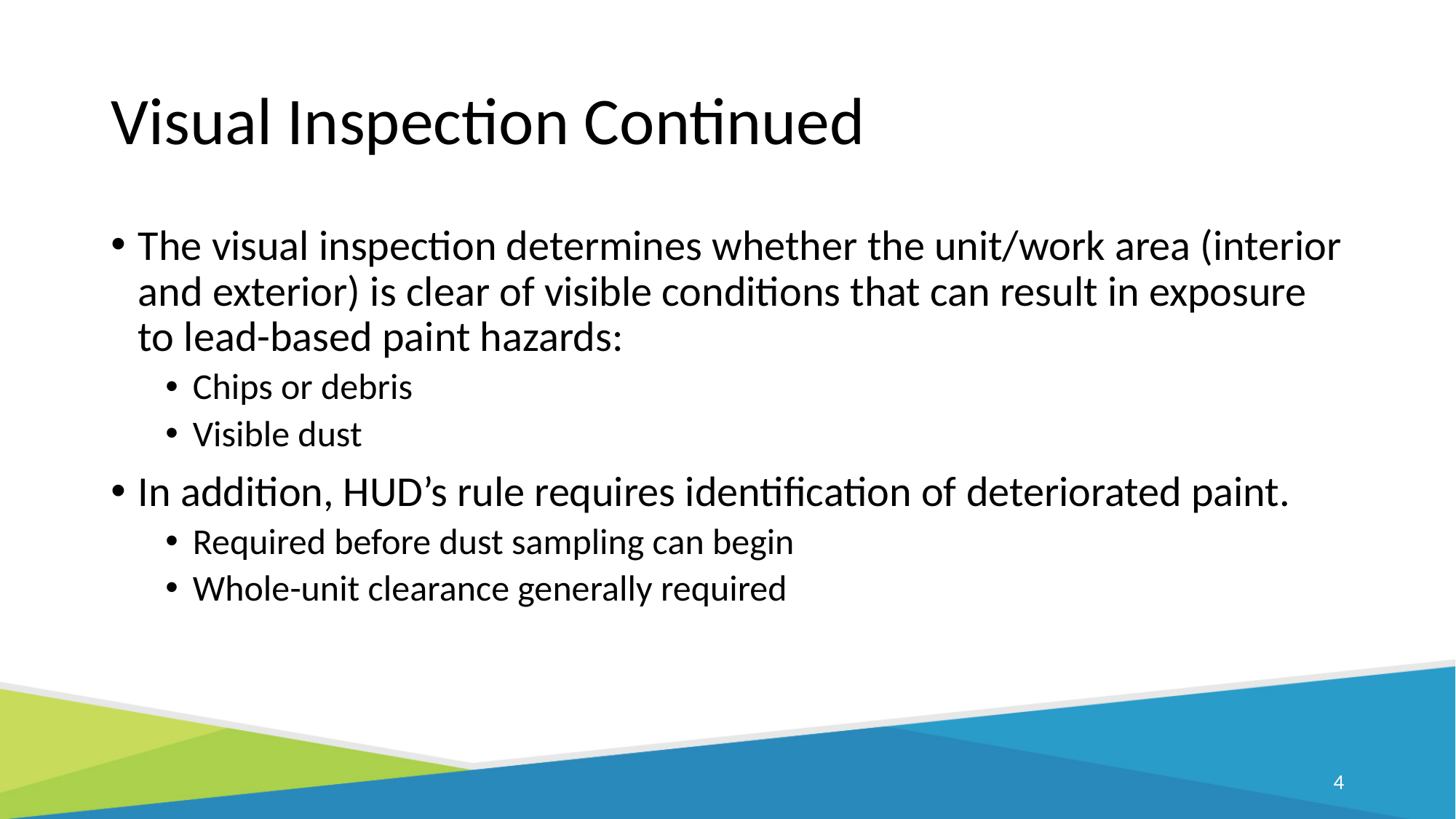

# Visual Inspection Continued
The visual inspection determines whether the unit/work area (interior and exterior) is clear of visible conditions that can result in exposure to lead-based paint hazards:
Chips or debris
Visible dust
In addition, HUD’s rule requires identification of deteriorated paint.
Required before dust sampling can begin
Whole-unit clearance generally required

4